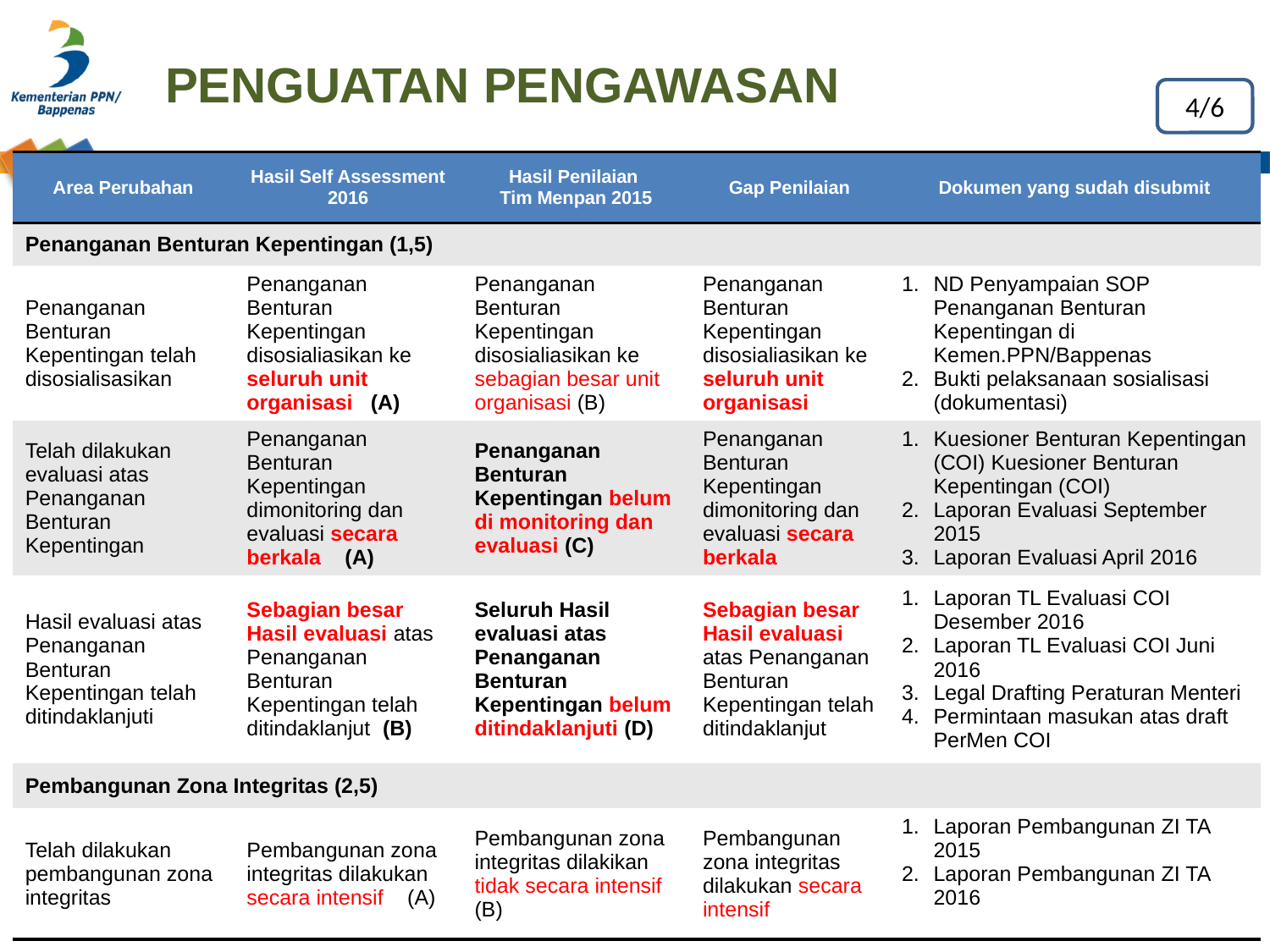

# PENGUATAN PENGAWASAN
4/6
| Area Perubahan | Hasil Self Assessment 2016 | Hasil Penilaian Tim Menpan 2015 | Gap Penilaian | Dokumen yang sudah disubmit |
| --- | --- | --- | --- | --- |
| Penanganan Benturan Kepentingan (1,5) |  |  |  |  |
| Penanganan Benturan Kepentingan telah disosialisasikan | Penanganan Benturan Kepentingan disosialiasikan ke seluruh unit organisasi (A) | Penanganan Benturan Kepentingan disosialiasikan ke sebagian besar unit organisasi (B) | Penanganan Benturan Kepentingan disosialiasikan ke seluruh unit organisasi | ND Penyampaian SOP Penanganan Benturan Kepentingan di Kemen.PPN/Bappenas Bukti pelaksanaan sosialisasi (dokumentasi) |
| Telah dilakukan evaluasi atas Penanganan Benturan Kepentingan | Penanganan Benturan Kepentingan dimonitoring dan evaluasi secara berkala (A) | Penanganan Benturan Kepentingan belum di monitoring dan evaluasi (C) | Penanganan Benturan Kepentingan dimonitoring dan evaluasi secara berkala | Kuesioner Benturan Kepentingan (COI) Kuesioner Benturan Kepentingan (COI) Laporan Evaluasi September 2015 Laporan Evaluasi April 2016 |
| Hasil evaluasi atas Penanganan Benturan Kepentingan telah ditindaklanjuti | Sebagian besar Hasil evaluasi atas Penanganan Benturan Kepentingan telah ditindaklanjut (B) | Seluruh Hasil evaluasi atas Penanganan Benturan Kepentingan belum ditindaklanjuti (D) | Sebagian besar Hasil evaluasi atas Penanganan Benturan Kepentingan telah ditindaklanjut | Laporan TL Evaluasi COI Desember 2016 Laporan TL Evaluasi COI Juni 2016 Legal Drafting Peraturan Menteri Permintaan masukan atas draft PerMen COI |
| Pembangunan Zona Integritas (2,5) |  |  |  |  |
| Telah dilakukan pembangunan zona integritas | Pembangunan zona integritas dilakukan secara intensif (A) | Pembangunan zona integritas dilakikan tidak secara intensif (B) | Pembangunan zona integritas dilakukan secara intensif | Laporan Pembangunan ZI TA 2015 Laporan Pembangunan ZI TA 2016 |